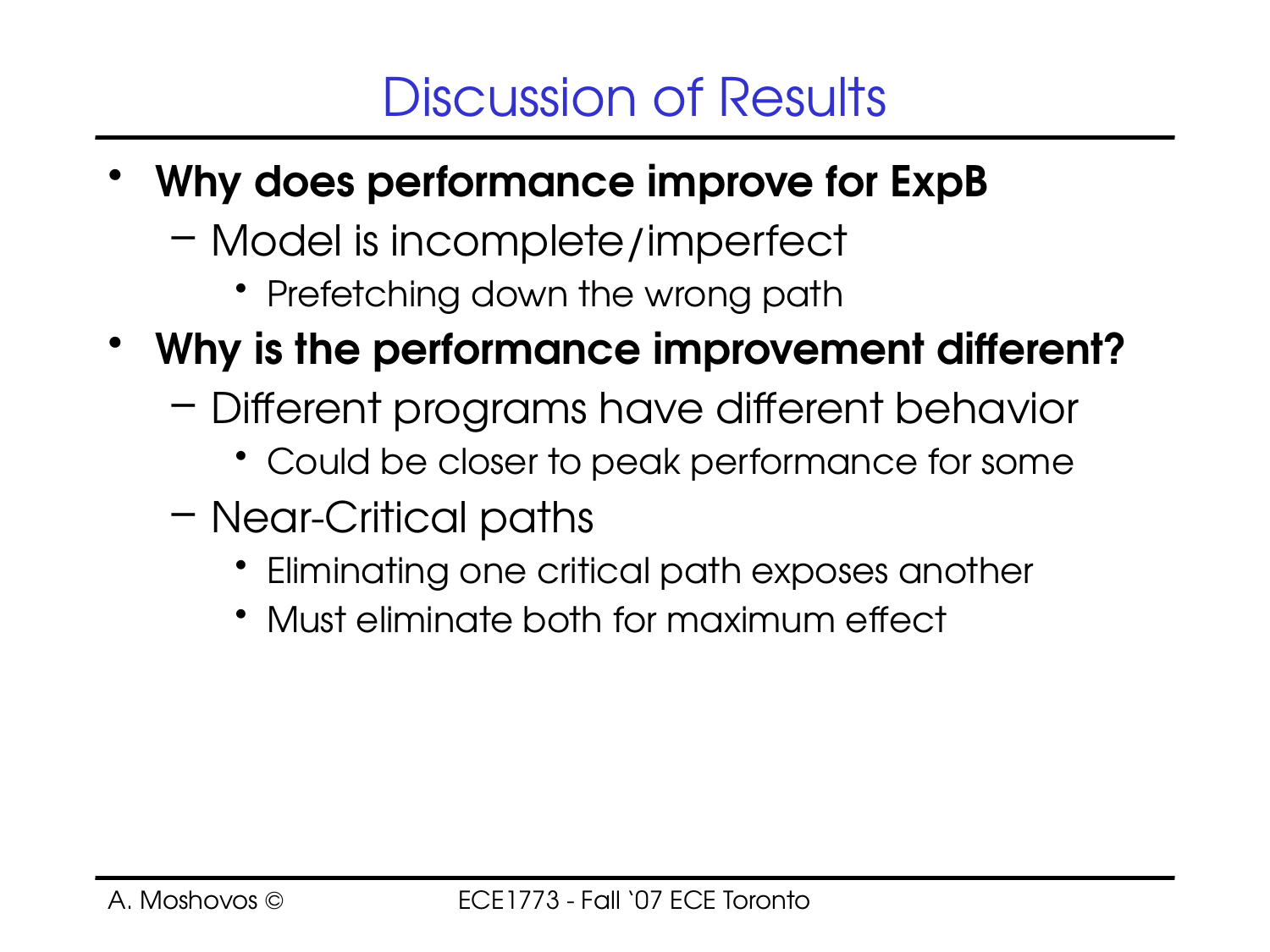

# Discussion of Results
Why does performance improve for ExpB
Model is incomplete/imperfect
Prefetching down the wrong path
Why is the performance improvement different?
Different programs have different behavior
Could be closer to peak performance for some
Near-Critical paths
Eliminating one critical path exposes another
Must eliminate both for maximum effect
A. Moshovos ©
ECE1773 - Fall ‘07 ECE Toronto